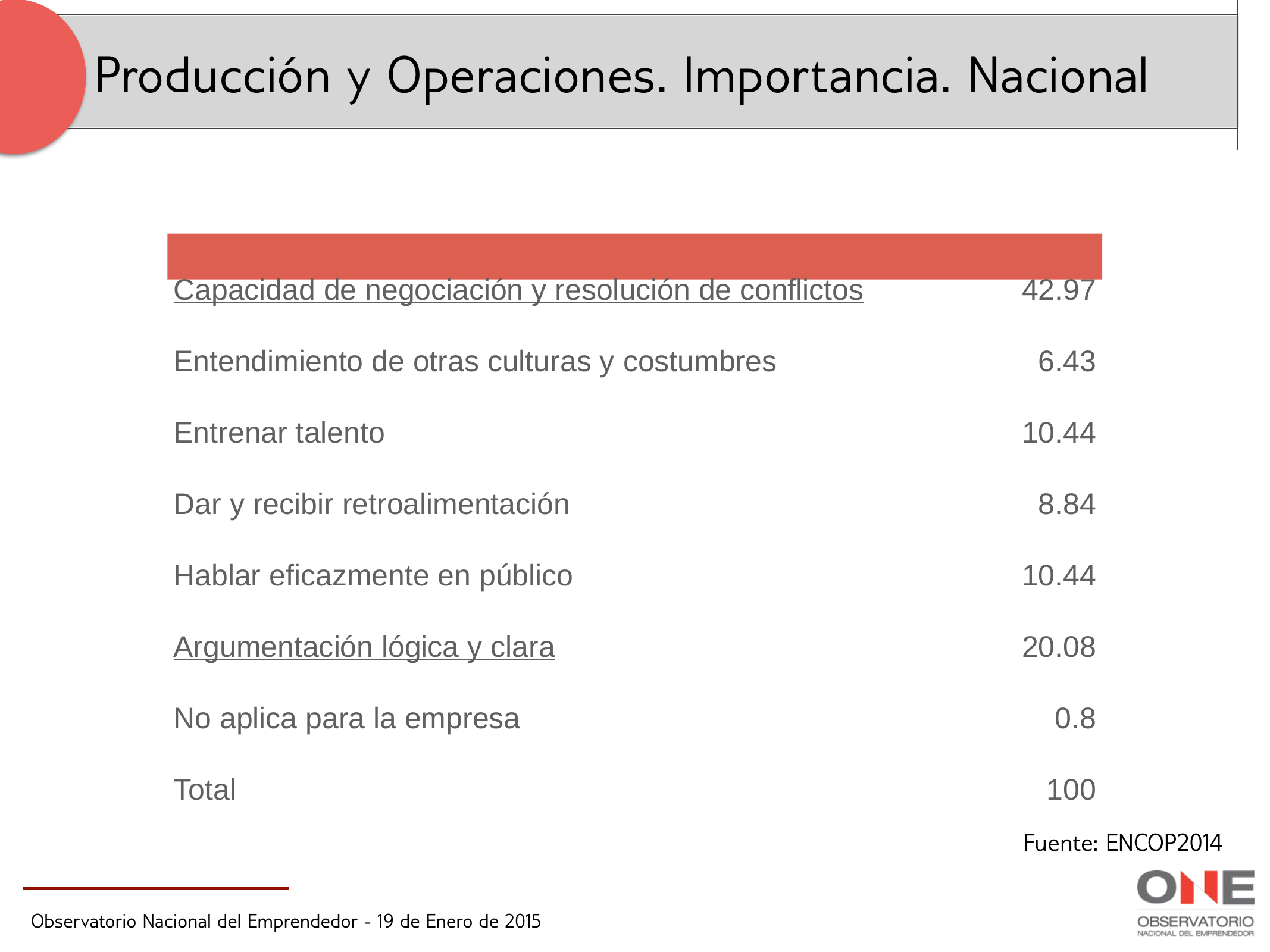

Producción y Operaciones. Importancia. Nacional

Comunicación con otros

Capacidad de negociación y resolución de conflictos

Entendimiento de otras culturas y costumbres

Entrenar talento

Dar y recibir retroalimentación

Hablar eficazmente en público

Argumentación lógica y clara

No aplica para la empresa

Total
%

42.97

6.43

10.44

8.84

10.44

20.08

0.8

100
Fuente: ENCOP2014